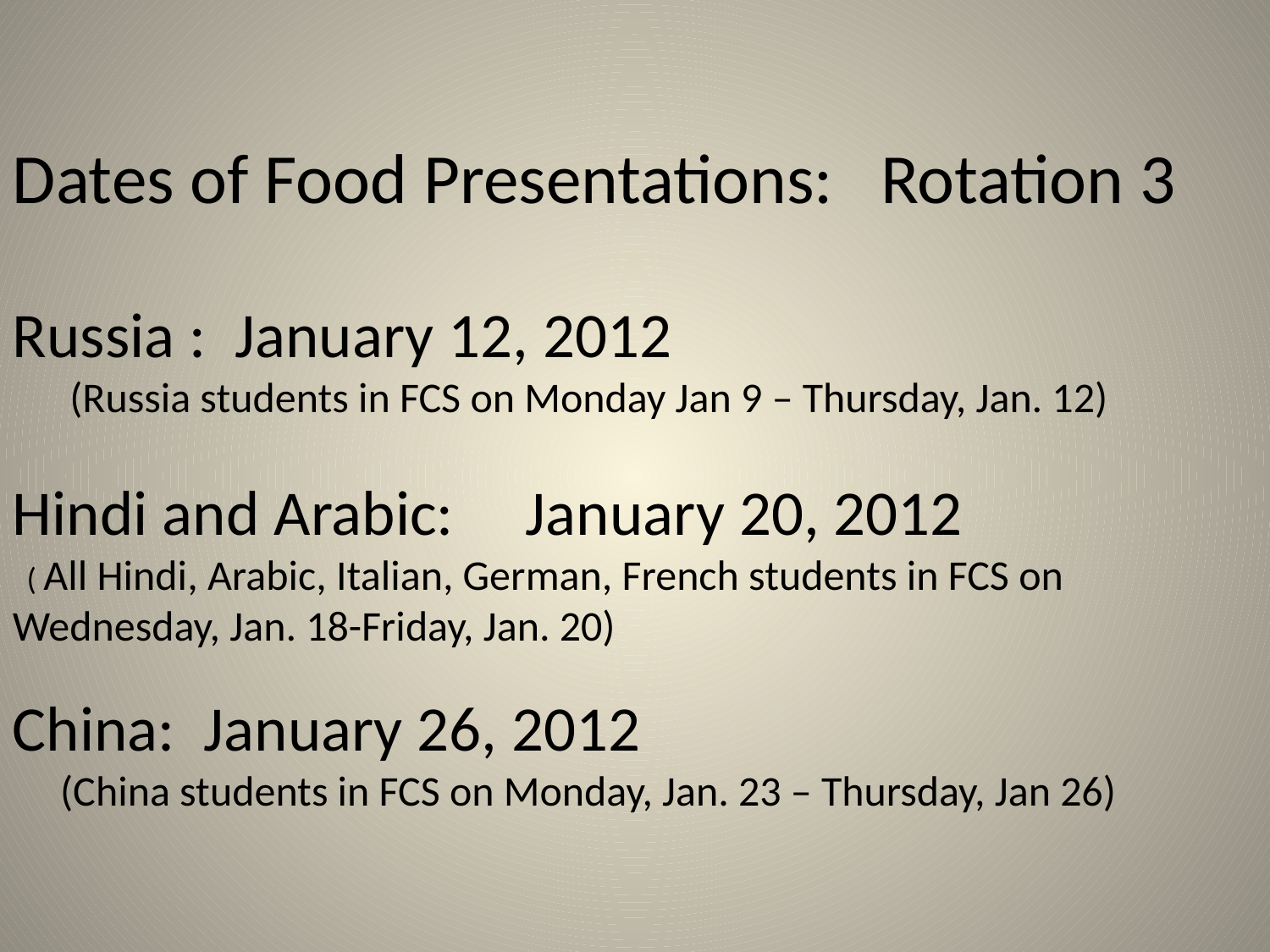

Dates of Food Presentations:   Rotation 3

Russia :  January 12, 2012
      (Russia students in FCS on Monday Jan 9 – Thursday, Jan. 12)

Hindi and Arabic:     January 20, 2012
  ( All Hindi, Arabic, Italian, German, French students in FCS on Wednesday, Jan. 18-Friday, Jan. 20)

China:  January 26, 2012
     (China students in FCS on Monday, Jan. 23 – Thursday, Jan 26)